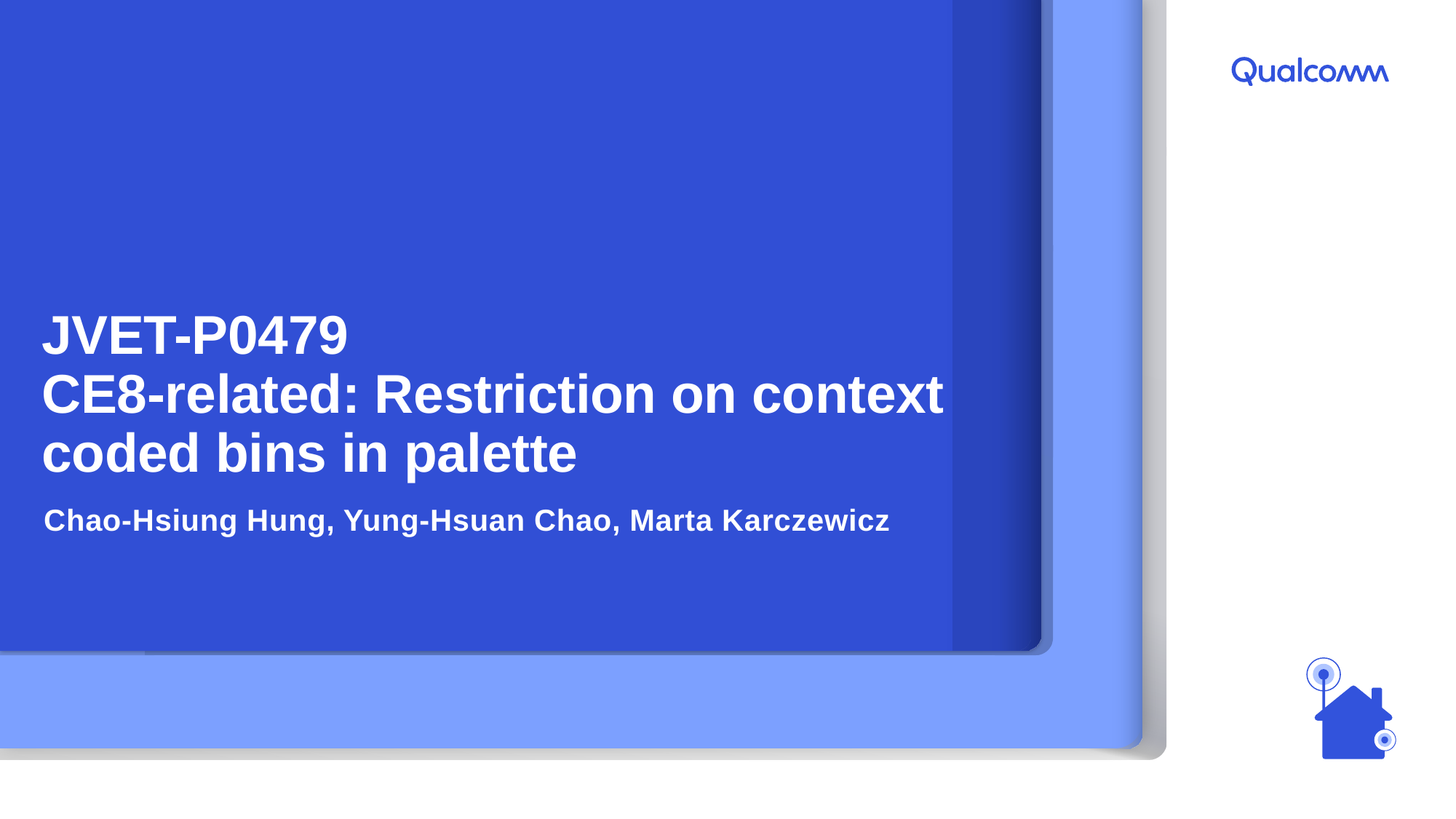

# JVET-P0479 CE8-related: Restriction on context coded bins in palette
Chao-Hsiung Hung, Yung-Hsuan Chao, Marta Karczewicz